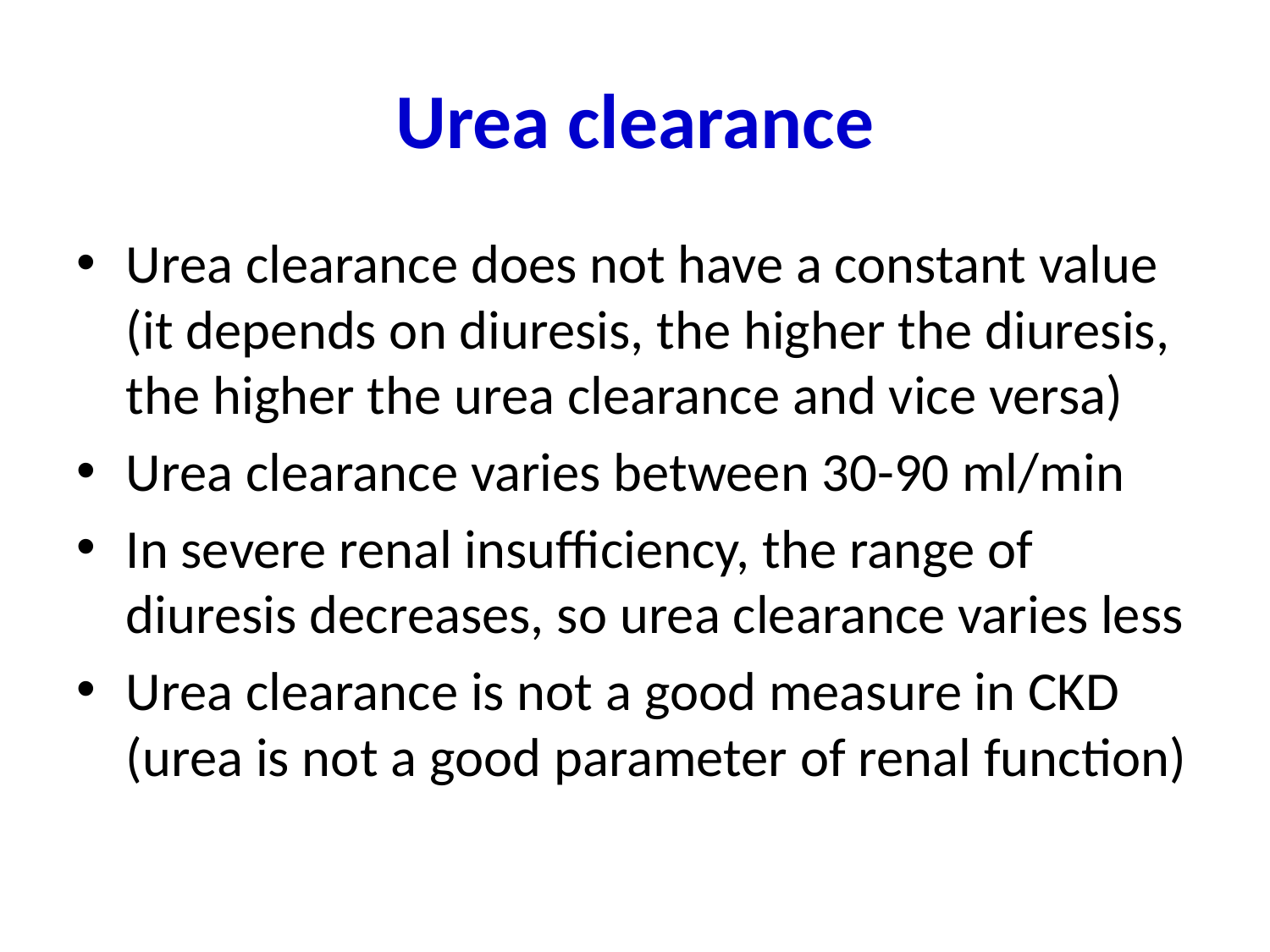

# Urea clearance
Urea clearance does not have a constant value (it depends on diuresis, the higher the diuresis, the higher the urea clearance and vice versa)
Urea clearance varies between 30-90 ml/min
In severe renal insufficiency, the range of diuresis decreases, so urea clearance varies less
Urea clearance is not a good measure in CKD (urea is not a good parameter of renal function)